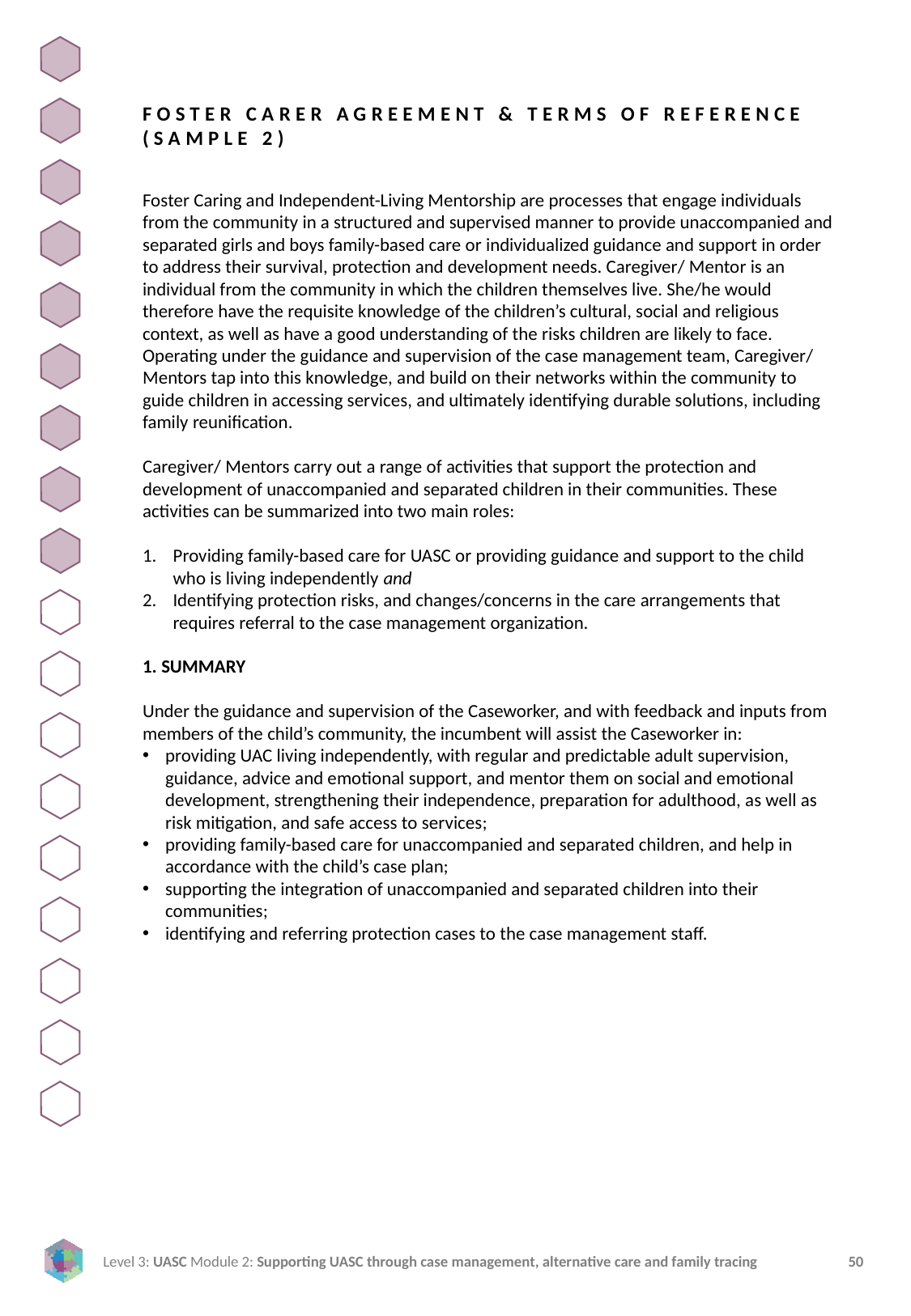

FOSTER CARER AGREEMENT & TERMS OF REFERENCE (SAMPLE 2)

Foster Caring and Independent-Living Mentorship are processes that engage individuals from the community in a structured and supervised manner to provide unaccompanied and separated girls and boys family-based care or individualized guidance and support in order to address their survival, protection and development needs. Caregiver/ Mentor is an individual from the community in which the children themselves live. She/he would therefore have the requisite knowledge of the children’s cultural, social and religious context, as well as have a good understanding of the risks children are likely to face. Operating under the guidance and supervision of the case management team, Caregiver/ Mentors tap into this knowledge, and build on their networks within the community to guide children in accessing services, and ultimately identifying durable solutions, including family reunification.

Caregiver/ Mentors carry out a range of activities that support the protection and development of unaccompanied and separated children in their communities. These activities can be summarized into two main roles:

Providing family-based care for UASC or providing guidance and support to the child who is living independently and
Identifying protection risks, and changes/concerns in the care arrangements that requires referral to the case management organization.

1. SUMMARY

Under the guidance and supervision of the Caseworker, and with feedback and inputs from members of the child’s community, the incumbent will assist the Caseworker in:
providing UAC living independently, with regular and predictable adult supervision, guidance, advice and emotional support, and mentor them on social and emotional development, strengthening their independence, preparation for adulthood, as well as risk mitigation, and safe access to services;
providing family-based care for unaccompanied and separated children, and help in accordance with the child’s case plan;
supporting the integration of unaccompanied and separated children into their communities;
identifying and referring protection cases to the case management staff.